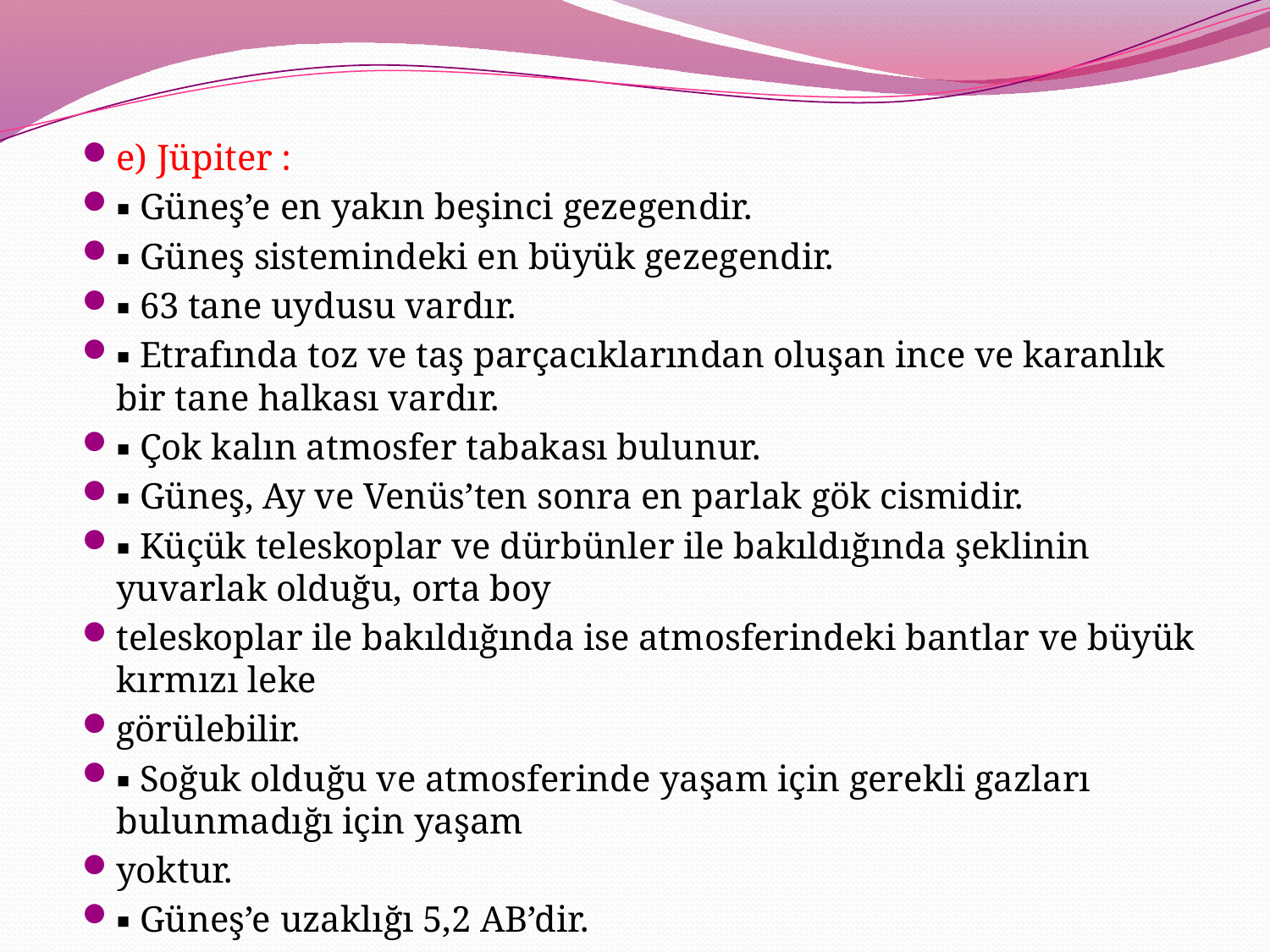

e) Jüpiter :
▪ Güneş’e en yakın beşinci gezegendir.
▪ Güneş sistemindeki en büyük gezegendir.
▪ 63 tane uydusu vardır.
▪ Etrafında toz ve taş parçacıklarından oluşan ince ve karanlık bir tane halkası vardır.
▪ Çok kalın atmosfer tabakası bulunur.
▪ Güneş, Ay ve Venüs’ten sonra en parlak gök cismidir.
▪ Küçük teleskoplar ve dürbünler ile bakıldığında şeklinin yuvarlak olduğu, orta boy
teleskoplar ile bakıldığında ise atmosferindeki bantlar ve büyük kırmızı leke
görülebilir.
▪ Soğuk olduğu ve atmosferinde yaşam için gerekli gazları bulunmadığı için yaşam
yoktur.
▪ Güneş’e uzaklığı 5,2 AB’dir.